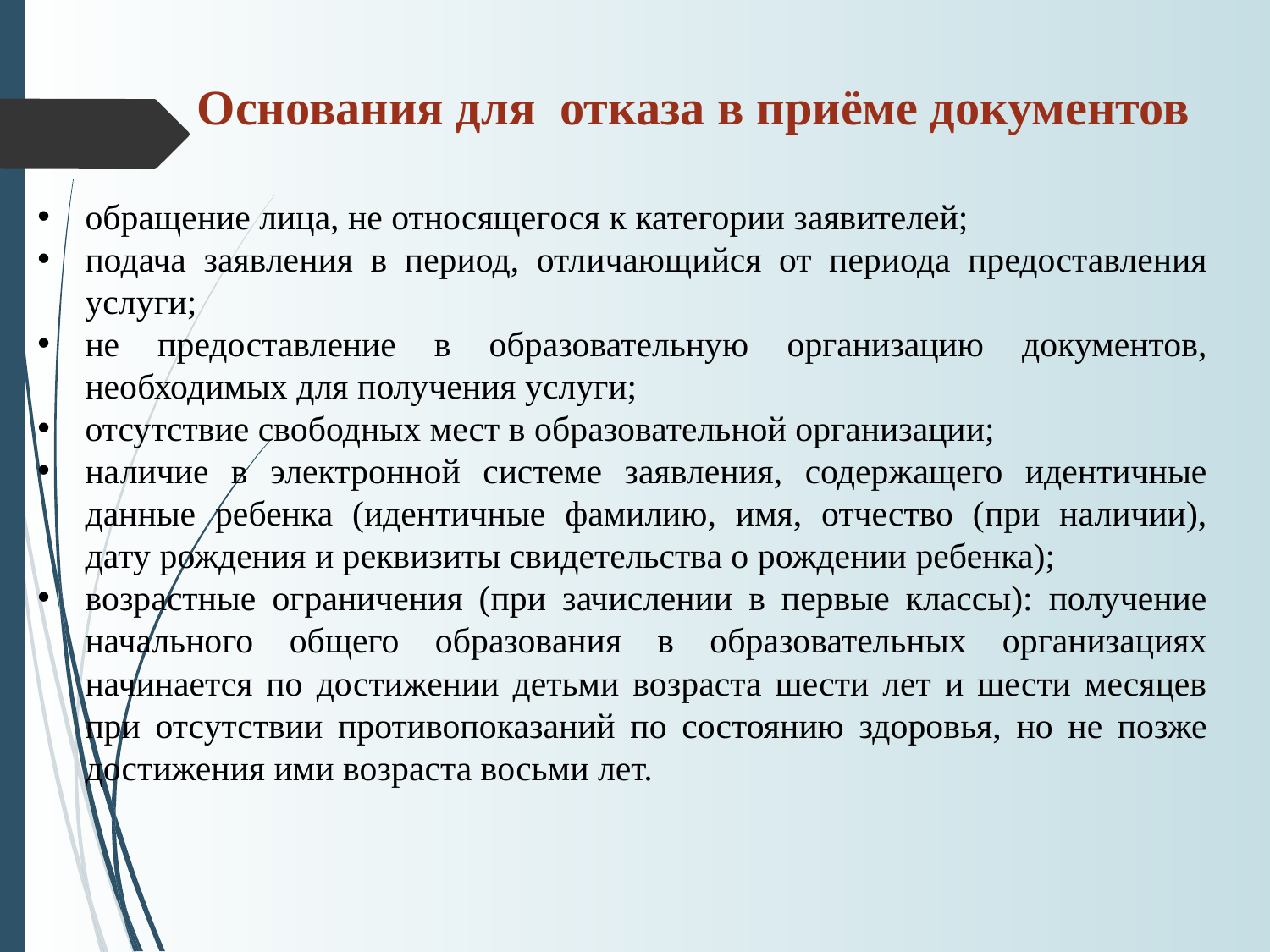

Основания для  отказа в приёме документов
обращение лица, не относящегося к категории заявителей;
подача заявления в период, отличающийся от периода предоставления услуги;
не предоставление в образовательную организацию документов, необходимых для получения услуги;
отсутствие свободных мест в образовательной организации;
наличие в электронной системе заявления, содержащего идентичные данные ребенка (идентичные фамилию, имя, отчество (при наличии), дату рождения и реквизиты свидетельства о рождении ребенка);
возрастные ограничения (при зачислении в первые классы): получение начального общего образования в образовательных организациях начинается по достижении детьми возраста шести лет и шести месяцев при отсутствии противопоказаний по состоянию здоровья, но не позже достижения ими возраста восьми лет.